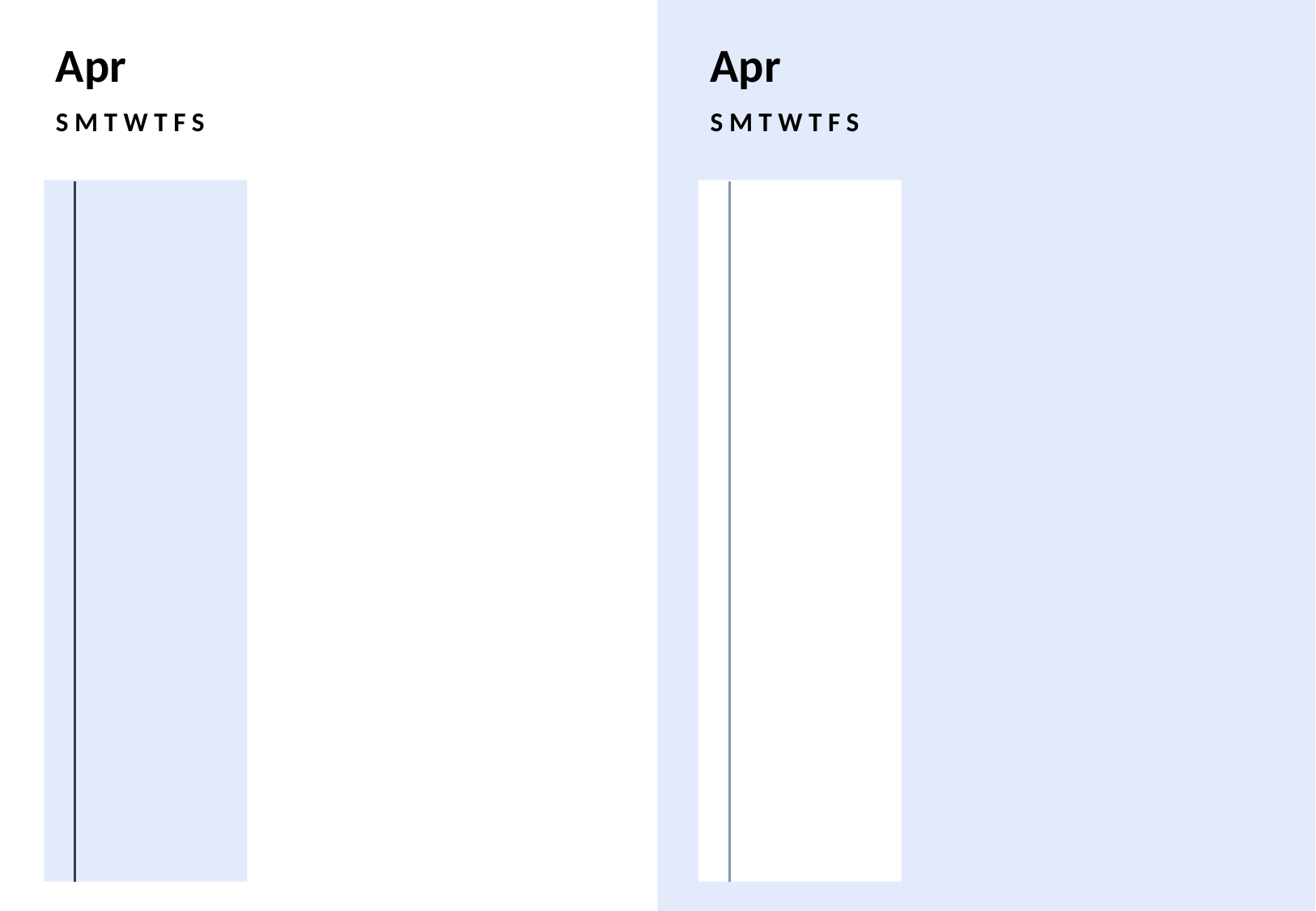

Apr
Apr
S M T W T F S
S M T W T F S